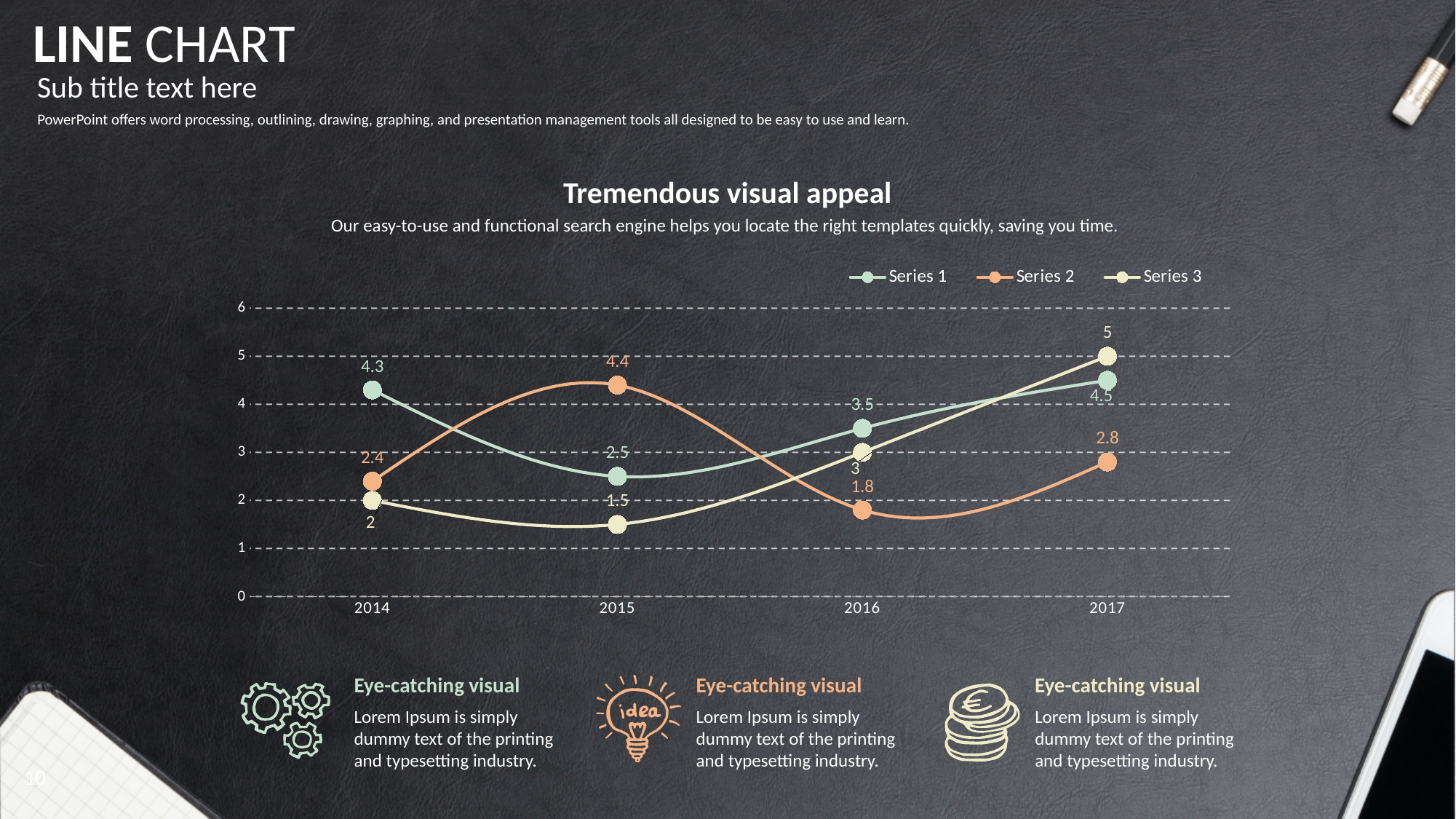

LINE CHART
Sub title text here
PowerPoint offers word processing, outlining, drawing, graphing, and presentation management tools all designed to be easy to use and learn.
Tremendous visual appeal
Our easy-to-use and functional search engine helps you locate the right templates quickly, saving you time.

### Chart

| Category | Series 1 | Series 2 | Series 3 |
|---|---|---|---|
| 2014 | 4.3 | 2.4 | 2.0 |
| 2015 | 2.5 | 4.4 | 1.5 |
| 2016 | 3.5 | 1.8 | 3.0 |
| 2017 | 4.5 | 2.8 | 5.0 |
Eye-catching visual

Eye-catching visual
Eye-catching visual

Lorem Ipsum is simply dummy text of the printing and typesetting industry.
Lorem Ipsum is simply dummy text of the printing and typesetting industry.
Lorem Ipsum is simply dummy text of the printing and typesetting industry.
10